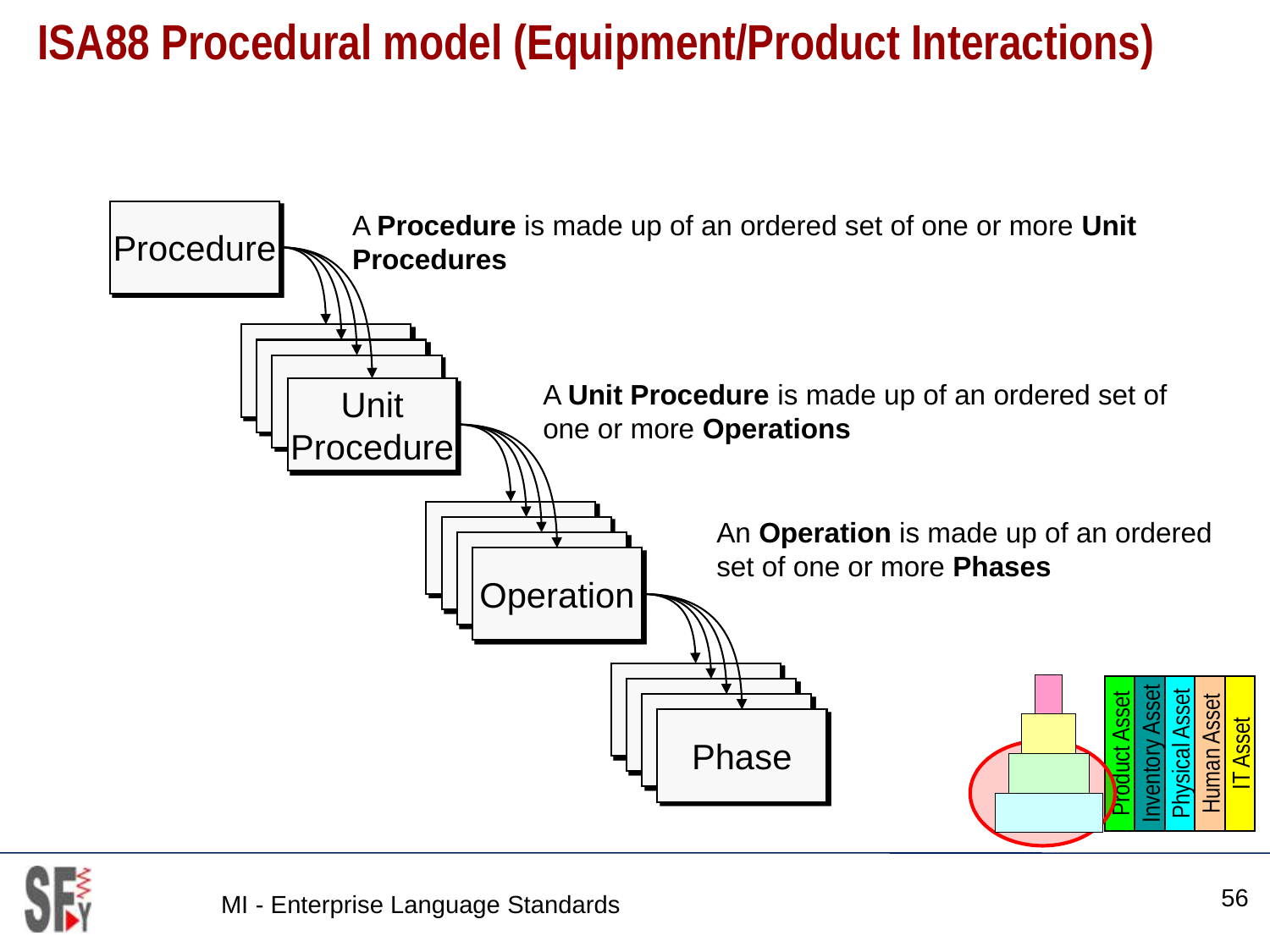

# ISA88 Procedural model (Equipment/Product Interactions)
Procedure
A Procedure is made up of an ordered set of one or more Unit Procedures

A Unit Procedure is made up of an ordered set of one or more Operations
Unit
Procedure

An Operation is made up of an ordered set of one or more Phases

Operation
Product Asset
Inventory Asset
Physical Asset
Human Asset
IT Asset

Phase

56
MI - Enterprise Language Standards